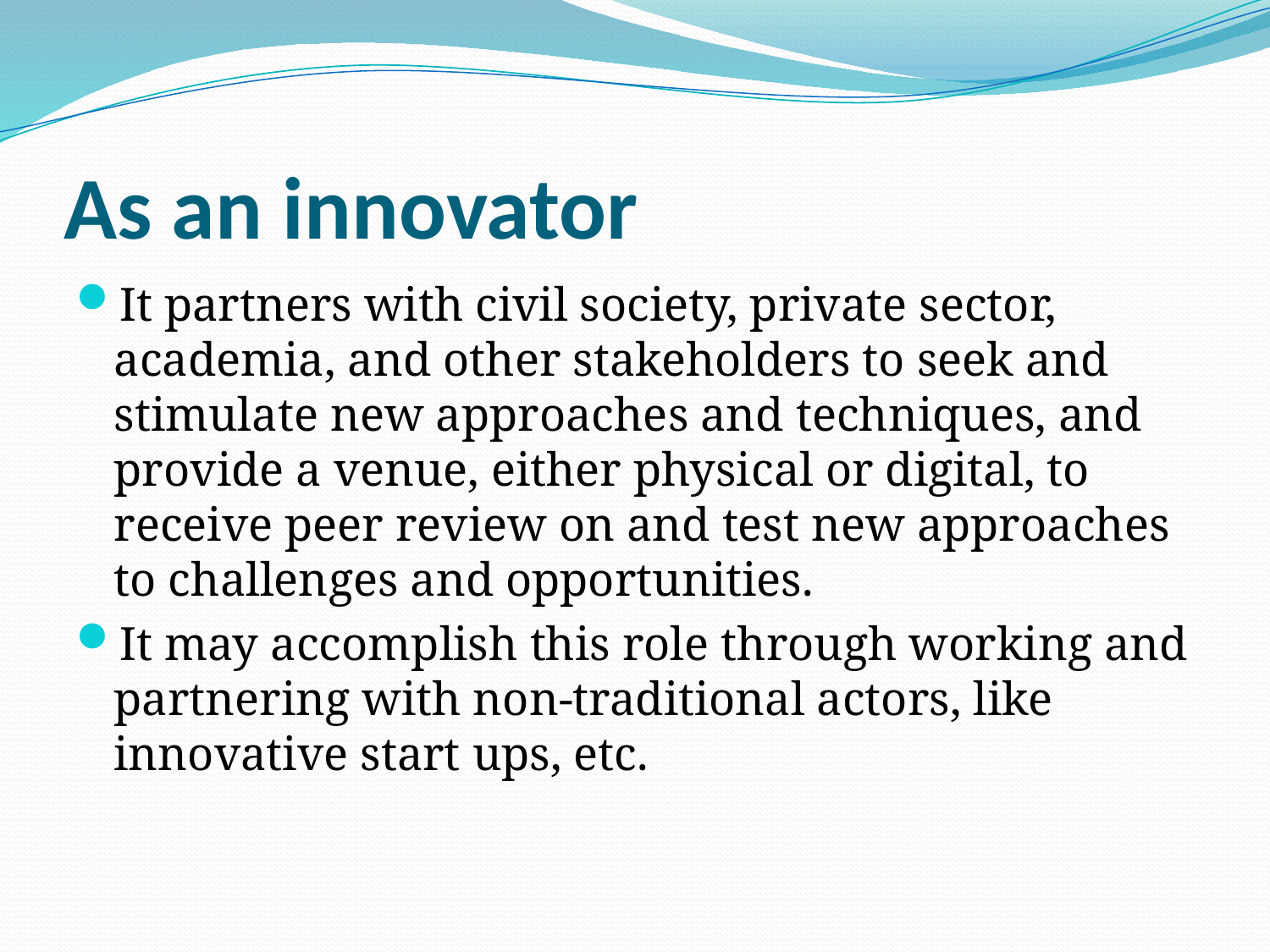

# As an innovator
It partners with civil society, private sector, academia, and other stakeholders to seek and stimulate new approaches and techniques, and provide a venue, either physical or digital, to receive peer review on and test new approaches to challenges and opportunities.
It may accomplish this role through working and partnering with non-traditional actors, like innovative start ups, etc.